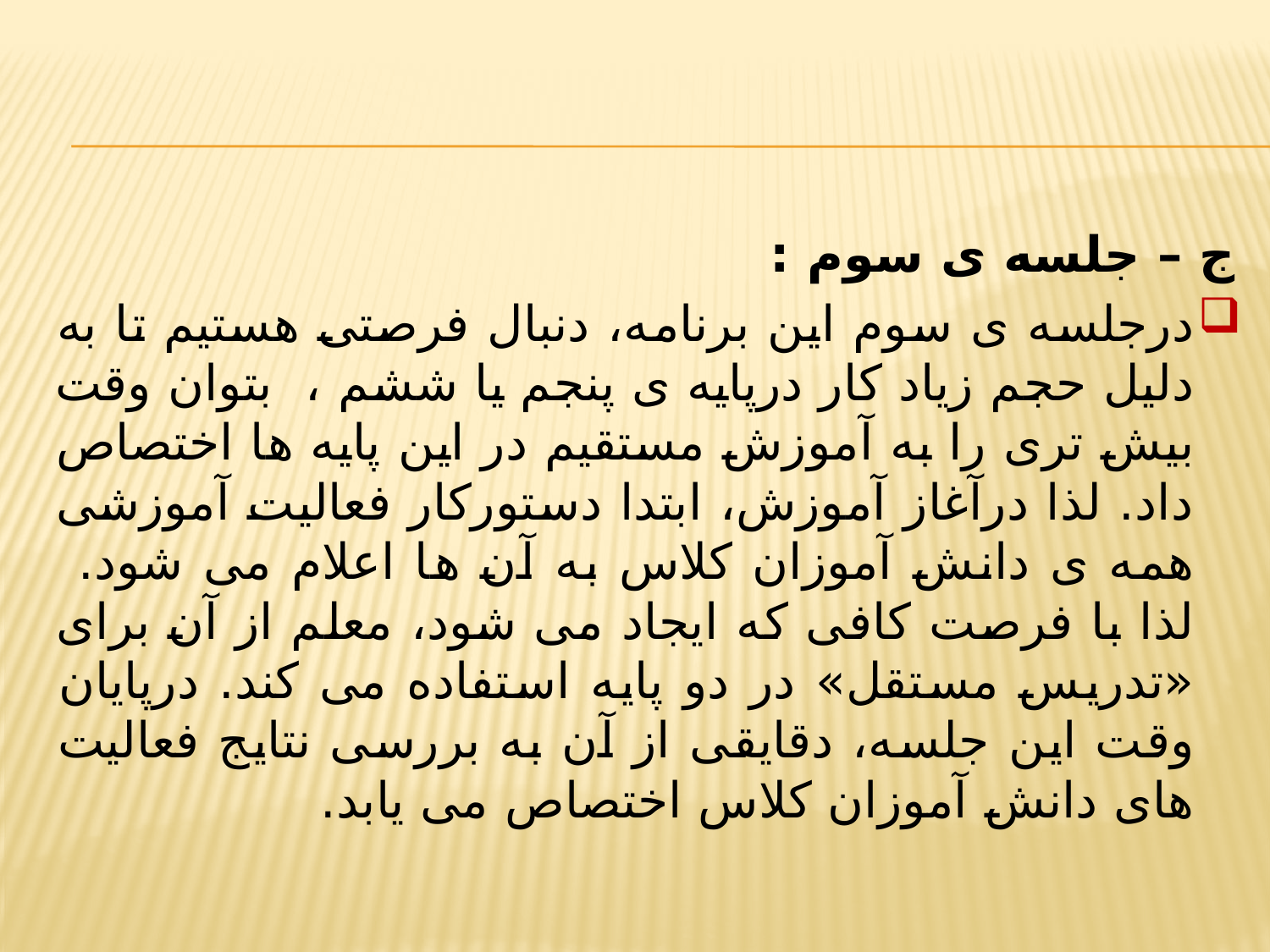

#
ج – جلسه ی سوم :
درجلسه ی سوم این برنامه، دنبال فرصتی هستیم تا به دلیل حجم زیاد کار درپایه ی پنجم یا ششم ،  بتوان وقت بیش تری را به آموزش مستقیم در این پایه ها اختصاص داد. لذا درآغاز آموزش، ابتدا دستورکار فعالیت آموزشی همه ی دانش آموزان کلاس به آن ها اعلام می شود.  لذا با فرصت کافی که ایجاد می شود، معلم از آن برای «تدریس مستقل» در دو پایه استفاده می کند. درپایان وقت این جلسه، دقایقی از آن به بررسی نتایج فعالیت های دانش آموزان کلاس اختصاص می یابد.